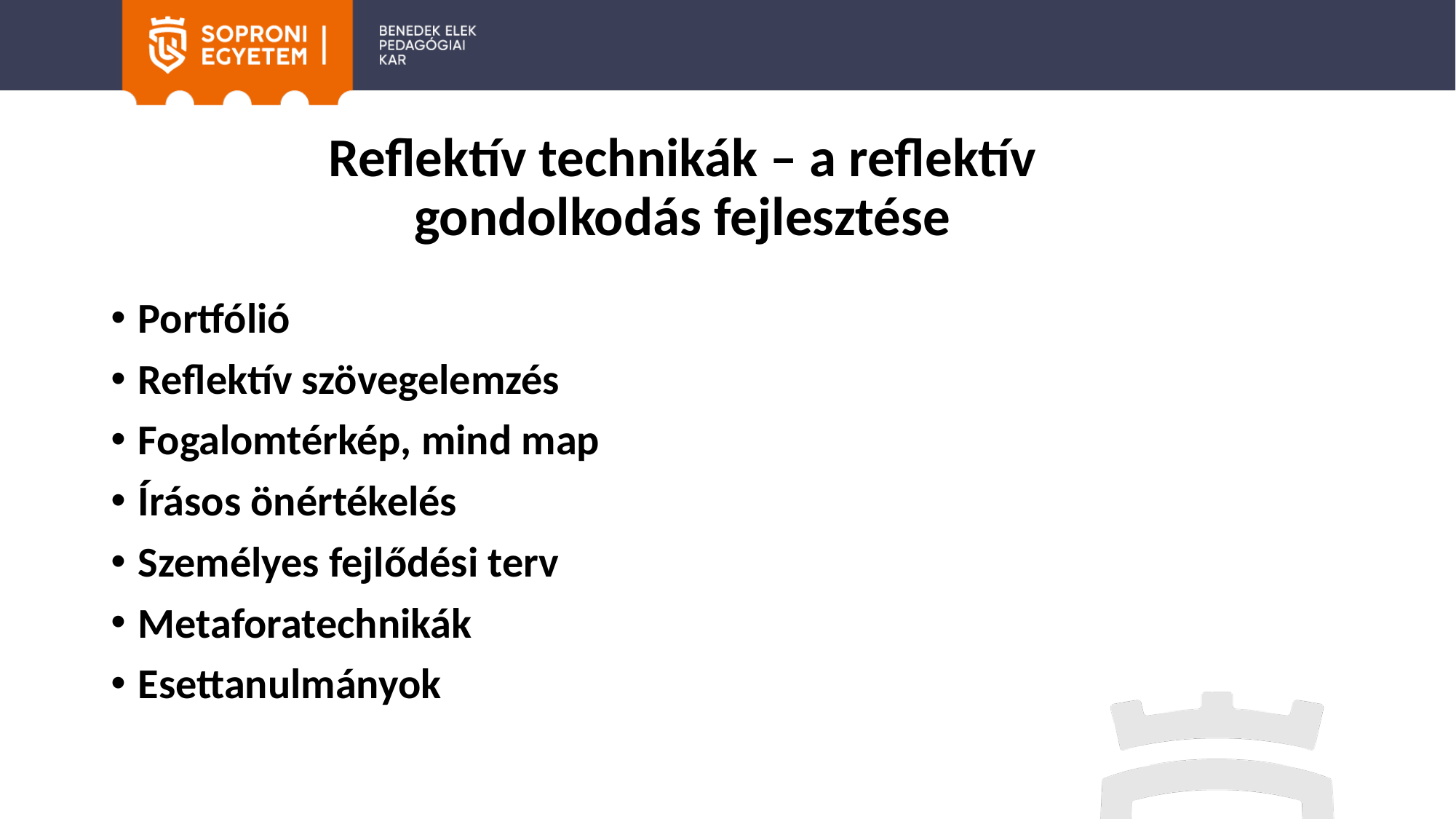

# Reflektív technikák – a reflektív gondolkodás fejlesztése
Portfólió
Reflektív szövegelemzés
Fogalomtérkép, mind map
Írásos önértékelés
Személyes fejlődési terv
Metaforatechnikák
Esettanulmányok